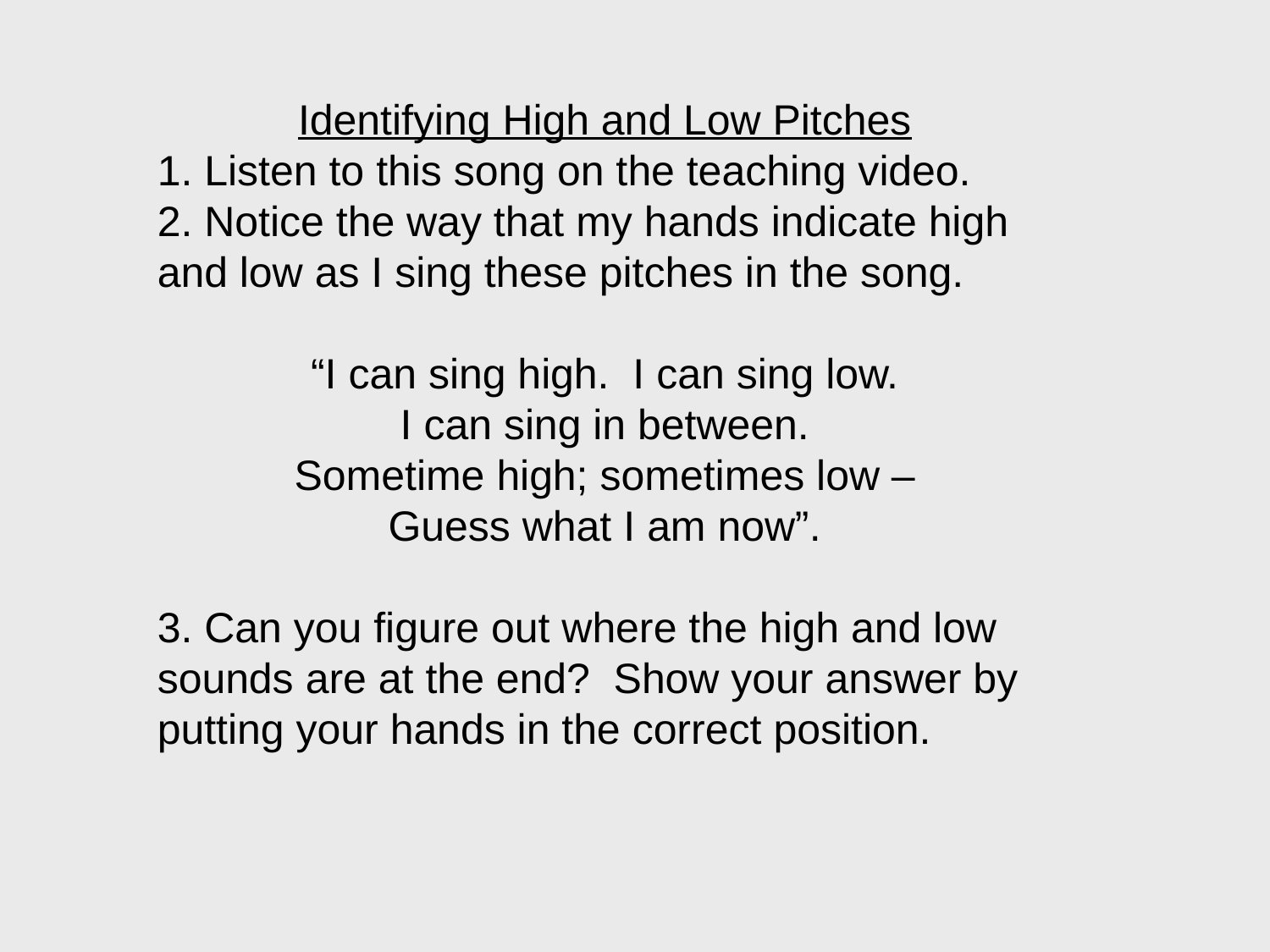

Identifying High and Low Pitches
1. Listen to this song on the teaching video.
2. Notice the way that my hands indicate high and low as I sing these pitches in the song.

“I can sing high.  I can sing low.
I can sing in between.
Sometime high; sometimes low –
Guess what I am now”.

3. Can you figure out where the high and low sounds are at the end?  Show your answer by putting your hands in the correct position.